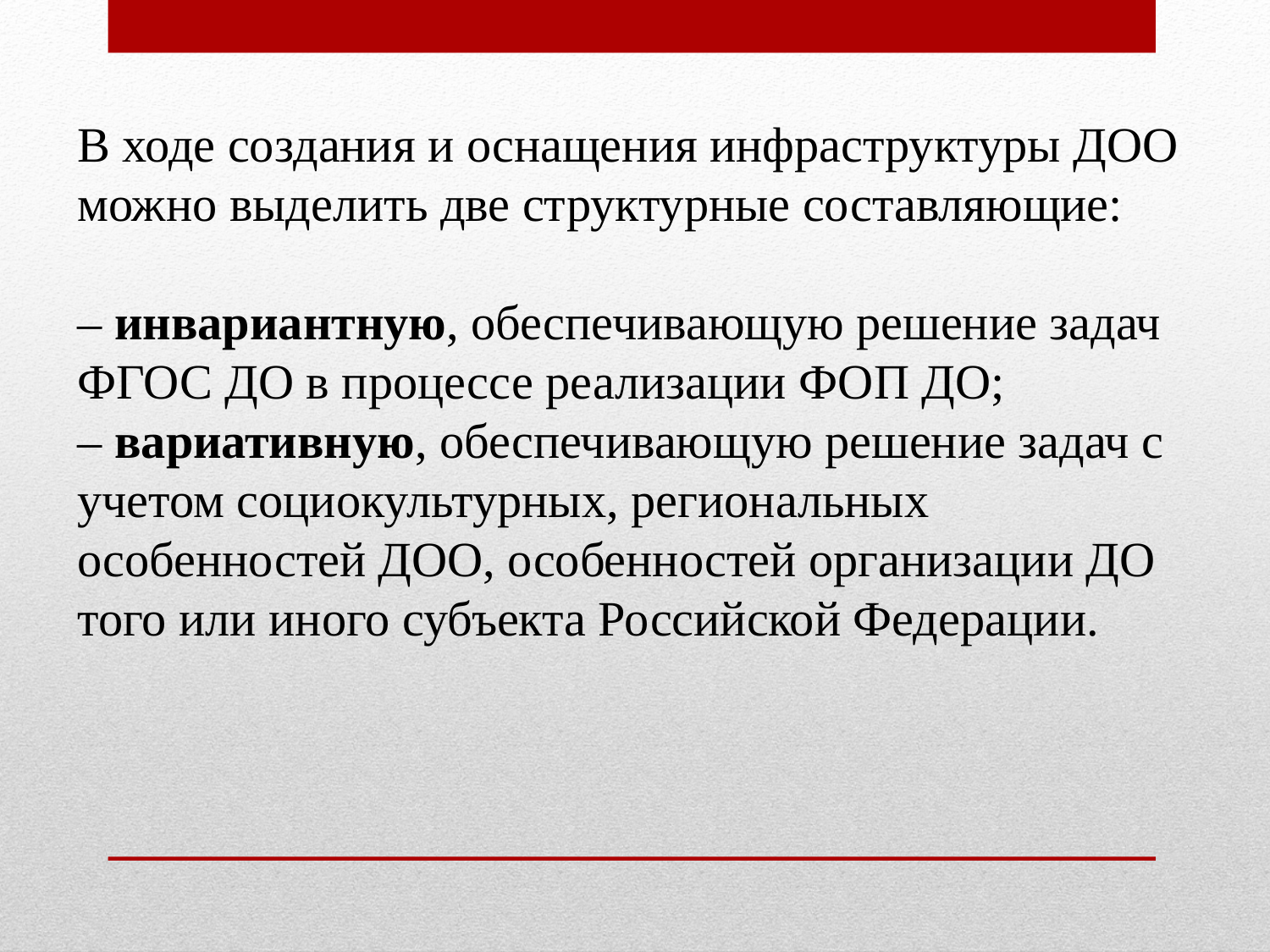

В ходе создания и оснащения инфраструктуры ДОО можно выделить две структурные составляющие:

– инвариантную, обеспечивающую решение задач ФГОС ДО в процессе реализации ФОП ДО;
– вариативную, обеспечивающую решение задач с учетом социокультурных, региональных особенностей ДОО, особенностей организации ДО того или иного субъекта Российской Федерации.